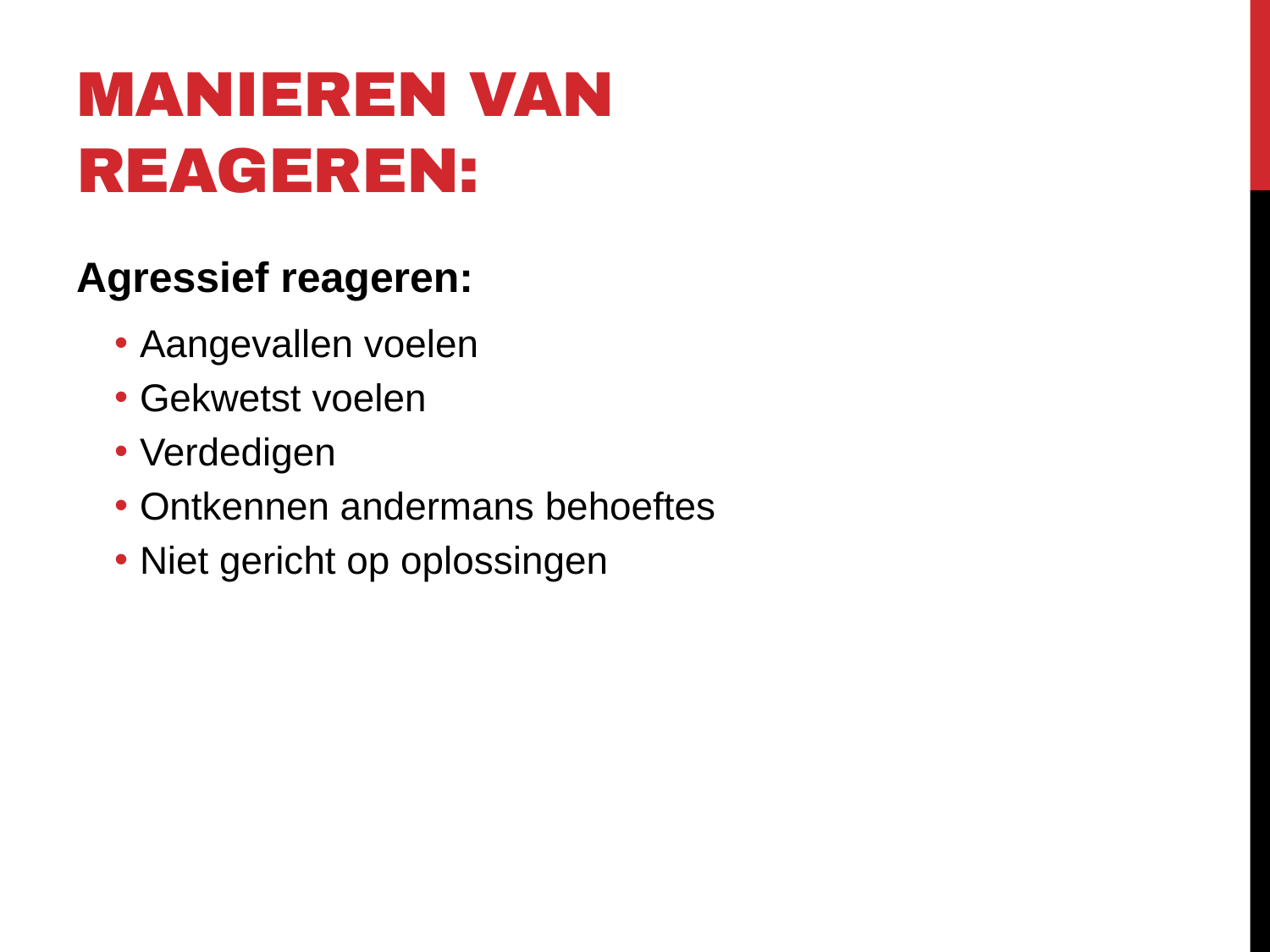

# Manieren van reageren:
Agressief reageren:
Aangevallen voelen
Gekwetst voelen
Verdedigen
Ontkennen andermans behoeftes
Niet gericht op oplossingen